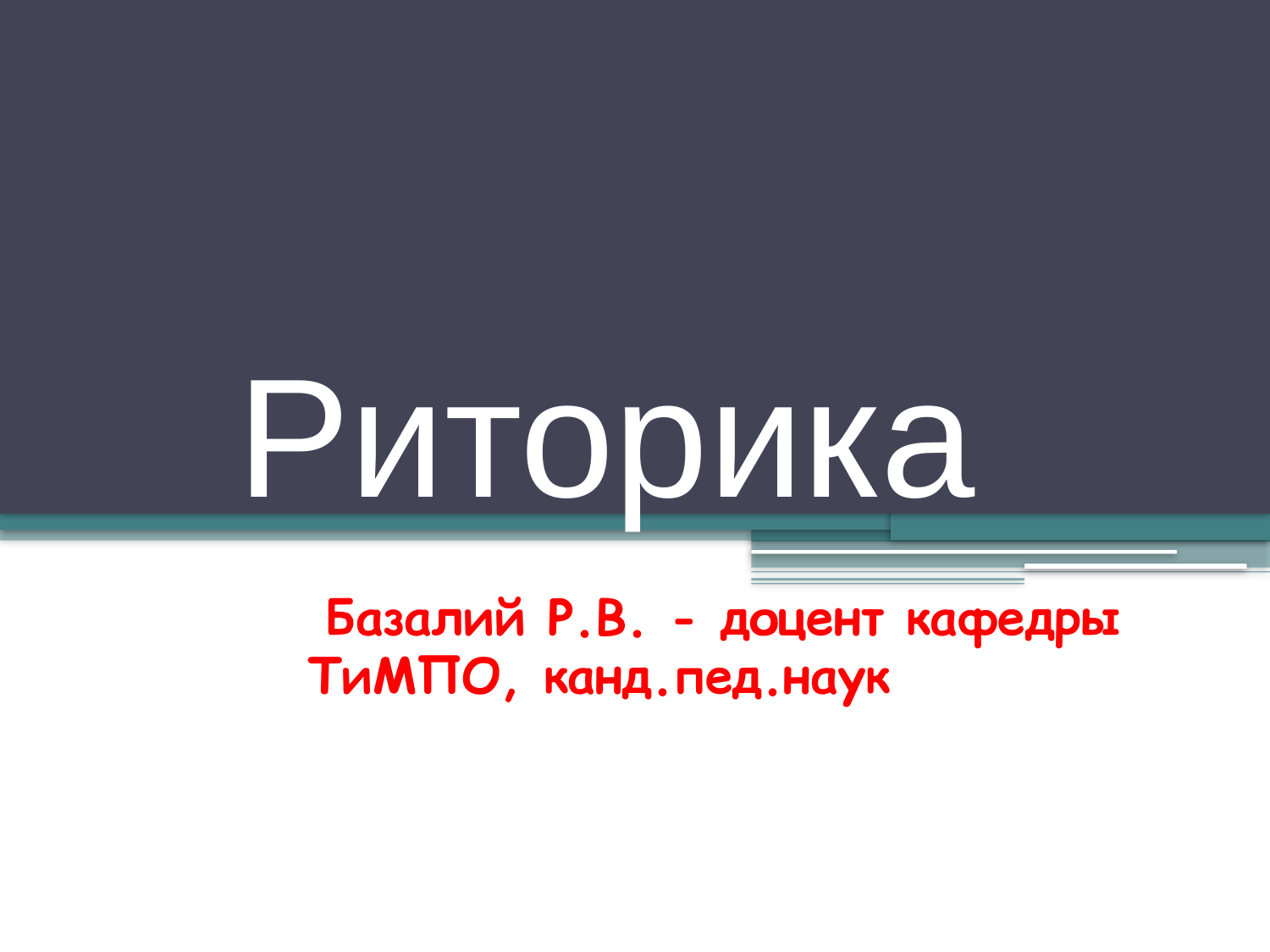

# Риторика
 Базалий Р.В. - доцент кафедры ТиМПО, канд.пед.наук